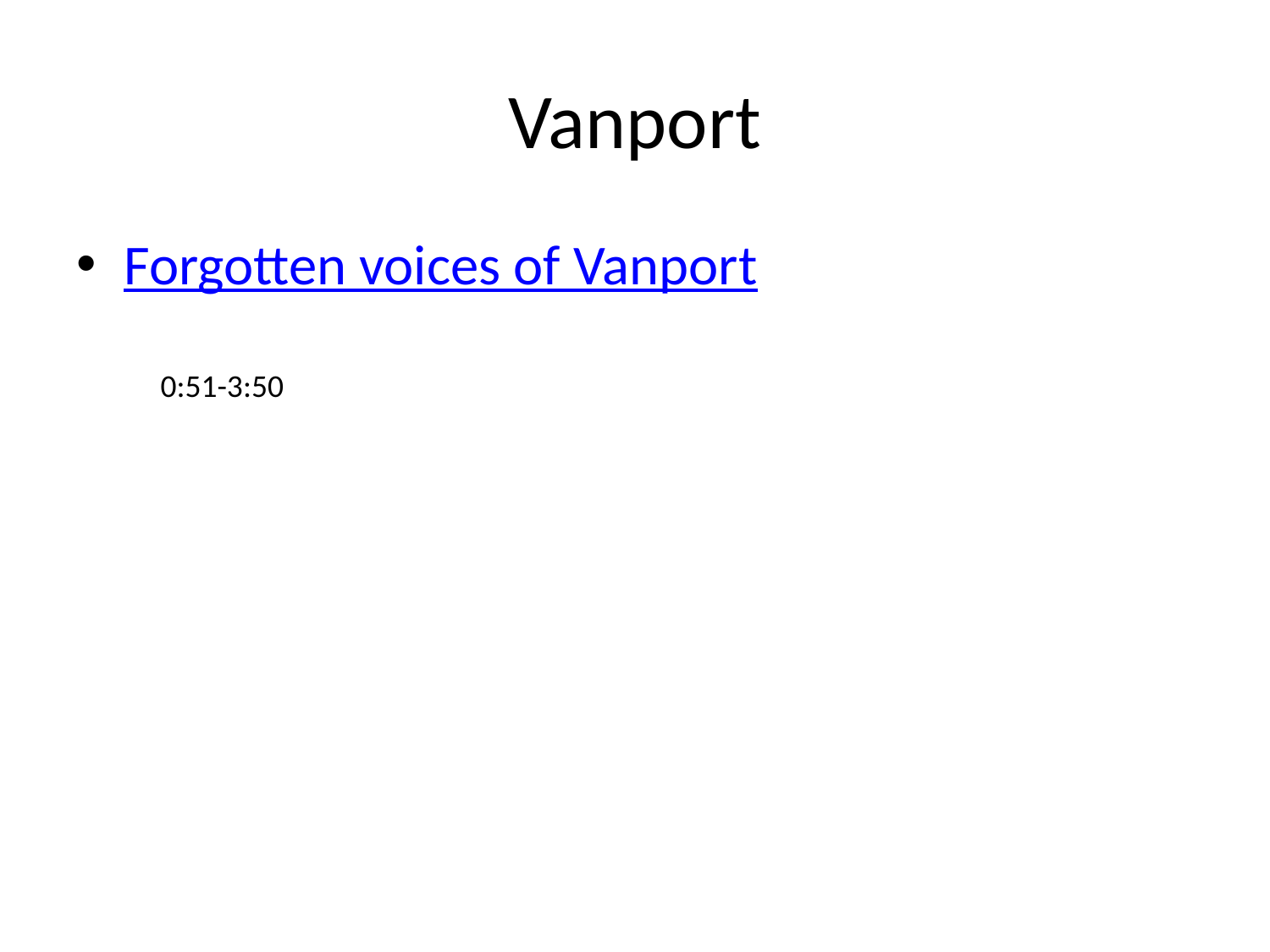

# Vanport
Forgotten voices of Vanport
0:51-3:50